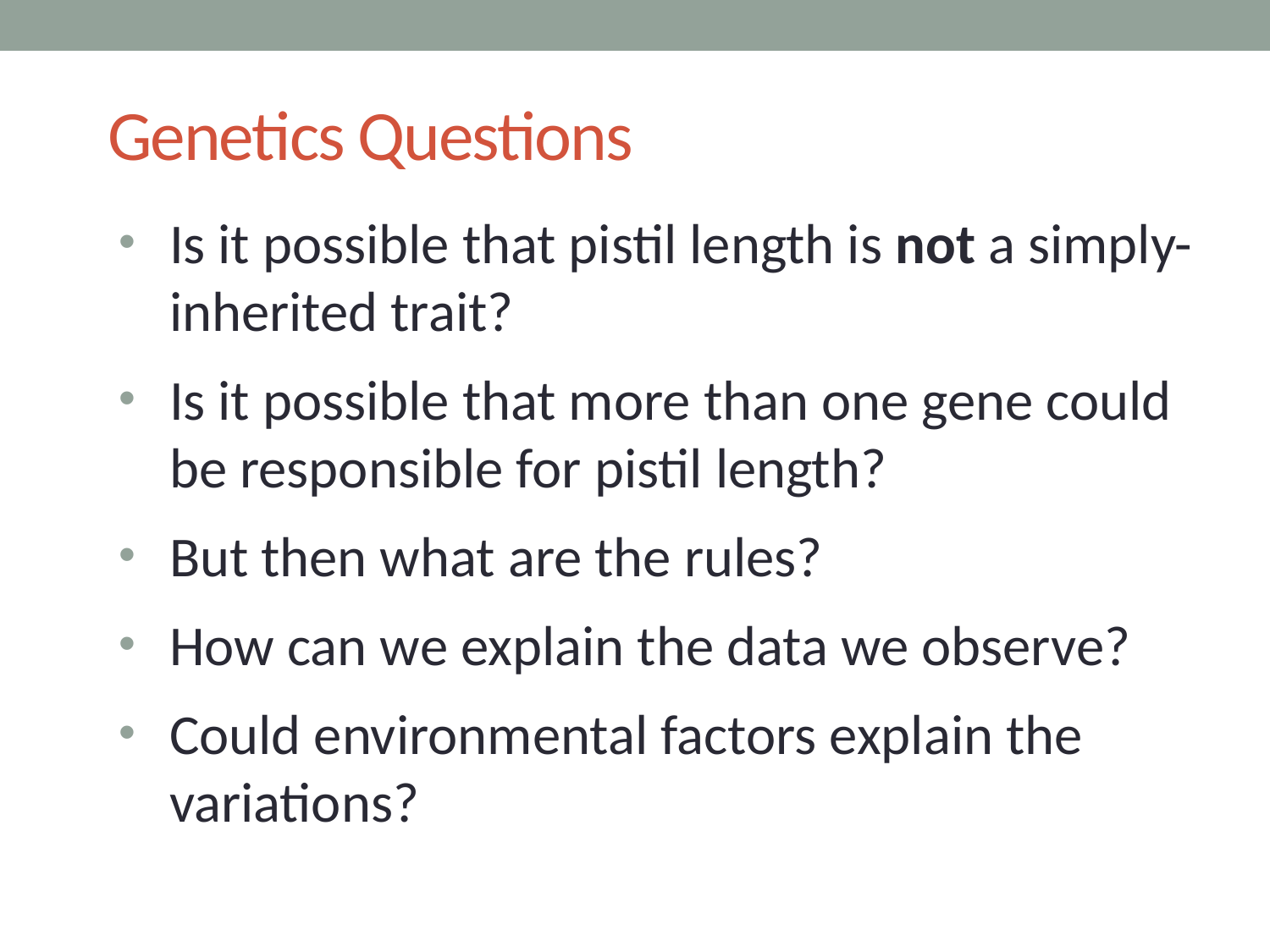

# Genetics Questions
Is it possible that pistil length is not a simply-inherited trait?
Is it possible that more than one gene could be responsible for pistil length?
But then what are the rules?
How can we explain the data we observe?
Could environmental factors explain the variations?